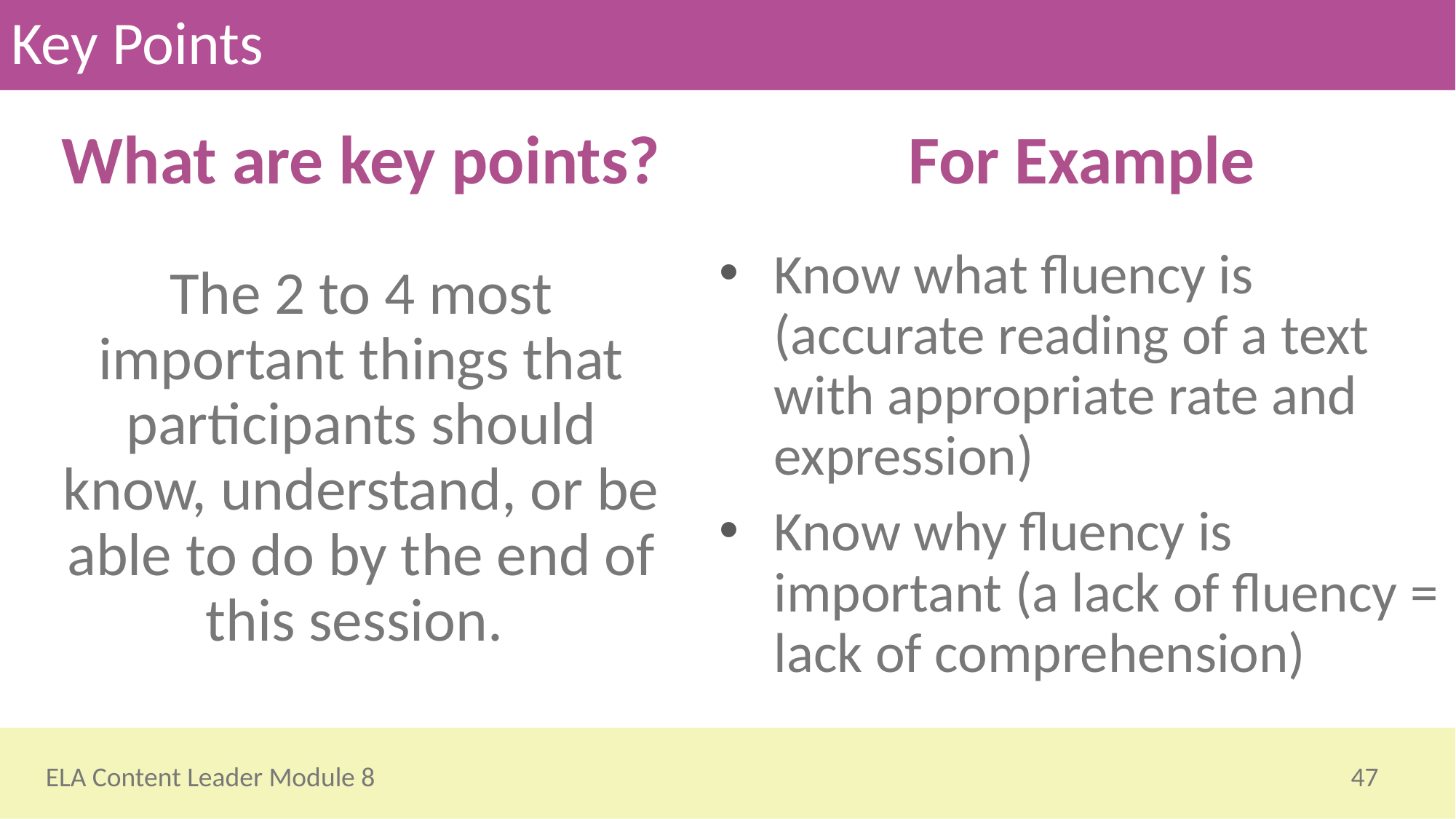

# Key Points
What are key points?

The 2 to 4 most important things that participants should know, understand, or be able to do by the end of this session.

For Example

Know what fluency is (accurate reading of a text with appropriate rate and expression)
Know why fluency is important (a lack of fluency = lack of comprehension)

47